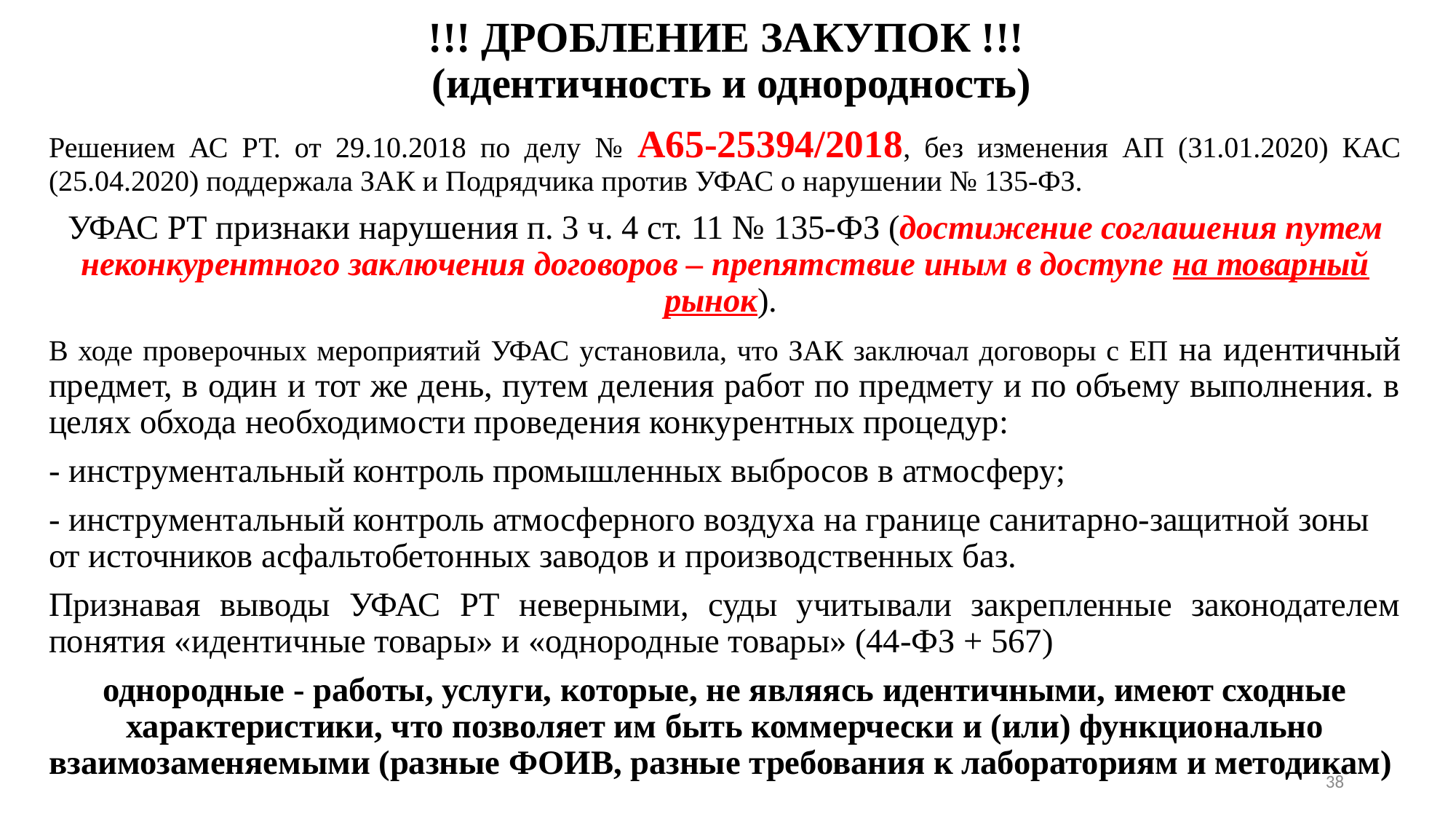

# !!! ДРОБЛЕНИЕ ЗАКУПОК !!! (идентичность и однородность)
Решением АС РТ. от 29.10.2018 по делу № А65-25394/2018, без изменения АП (31.01.2020) КАС (25.04.2020) поддержала ЗАК и Подрядчика против УФАС о нарушении № 135-ФЗ.
УФАС РТ признаки нарушения п. 3 ч. 4 ст. 11 № 135-ФЗ (достижение соглашения путем неконкурентного заключения договоров – препятствие иным в доступе на товарный рынок).
В ходе проверочных мероприятий УФАС установила, что ЗАК заключал договоры с ЕП на идентичный предмет, в один и тот же день, путем деления работ по предмету и по объему выполнения. в целях обхода необходимости проведения конкурентных процедур:
- инструментальный контроль промышленных выбросов в атмосферу;
- инструментальный контроль атмосферного воздуха на границе санитарно-защитной зоны от источников асфальтобетонных заводов и производственных баз.
Признавая выводы УФАС РТ неверными, суды учитывали закрепленные законодателем понятия «идентичные товары» и «однородные товары» (44-ФЗ + 567)
однородные - работы, услуги, которые, не являясь идентичными, имеют сходные характеристики, что позволяет им быть коммерчески и (или) функционально взаимозаменяемыми (разные ФОИВ, разные требования к лабораториям и методикам)
38